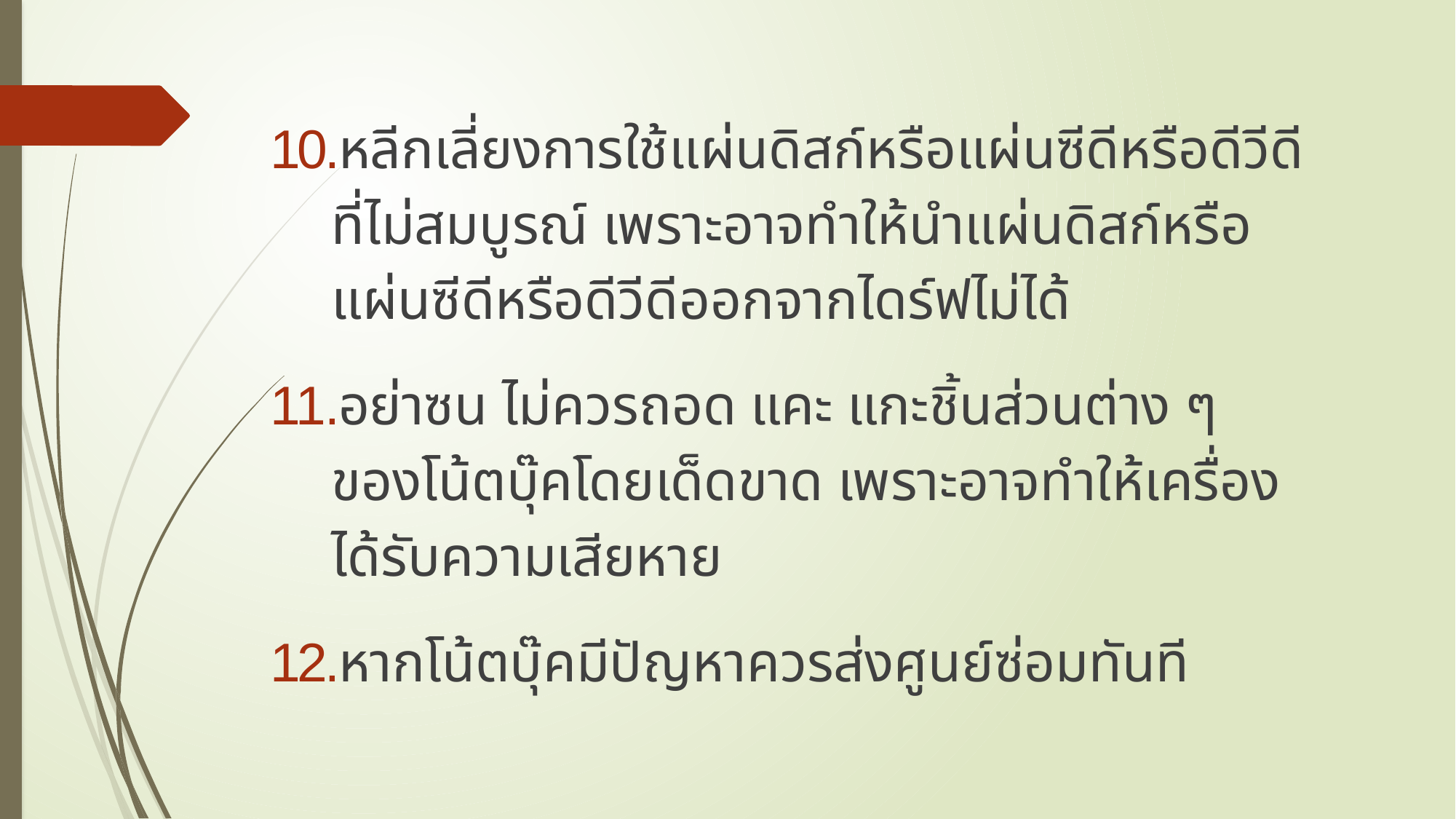

หลีกเลี่ยงการใช้แผ่นดิสก์หรือแผ่นซีดีหรือดีวีดีที่ไม่สมบูรณ์ เพราะอาจทำให้นำแผ่นดิสก์หรือแผ่นซีดีหรือดีวีดีออกจากไดร์ฟไม่ได้
อย่าซน ไม่ควรถอด แคะ แกะชิ้นส่วนต่าง ๆ ของโน้ตบุ๊คโดยเด็ดขาด เพราะอาจทำให้เครื่องได้รับความเสียหาย
หากโน้ตบุ๊คมีปัญหาควรส่งศูนย์ซ่อมทันที